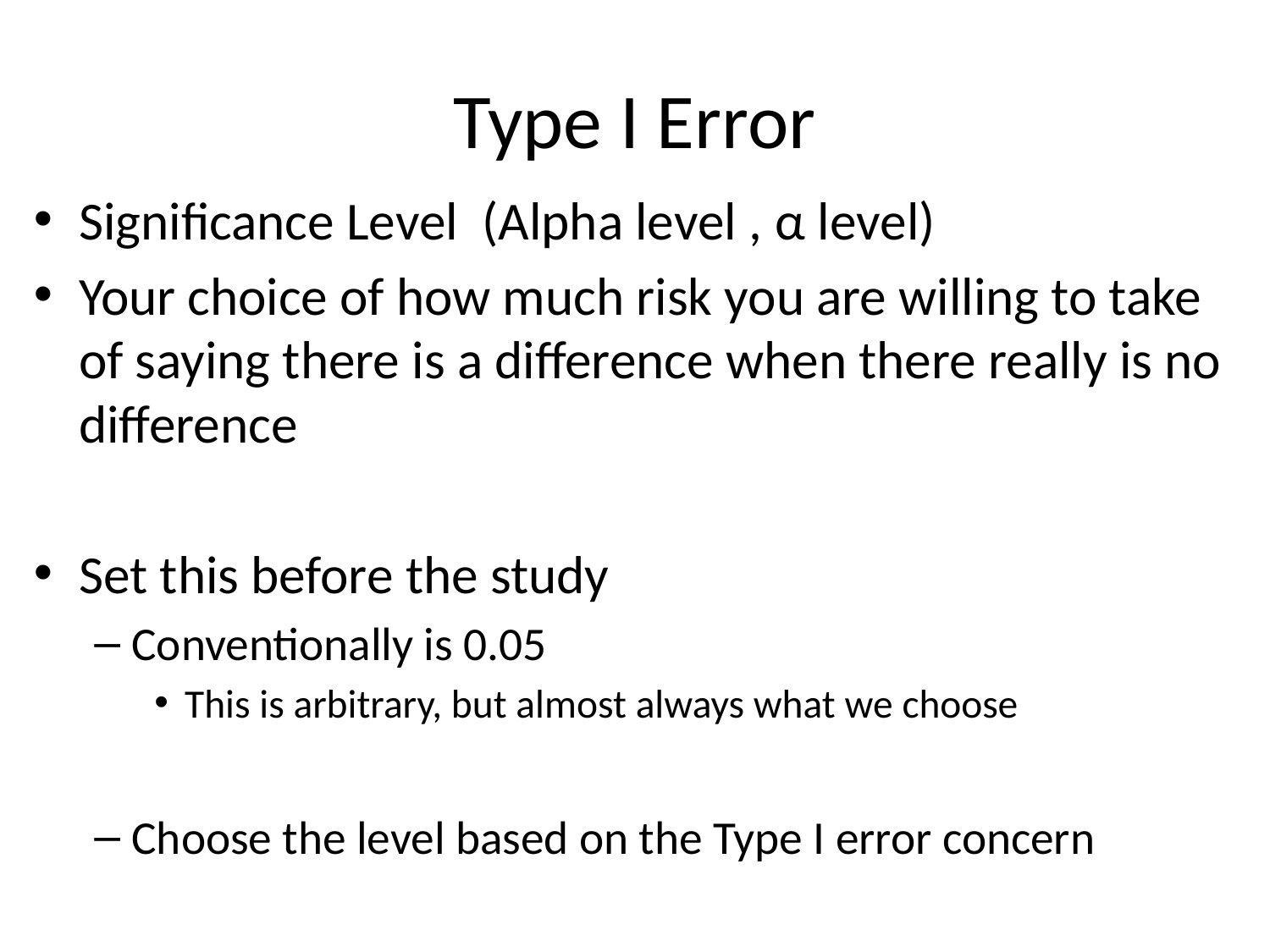

# Type I Error
Significance Level  (Alpha level , α level)
Your choice of how much risk you are willing to take of saying there is a difference when there really is no difference

Set this before the study
Conventionally is 0.05
This is arbitrary, but almost always what we choose

Choose the level based on the Type I error concern